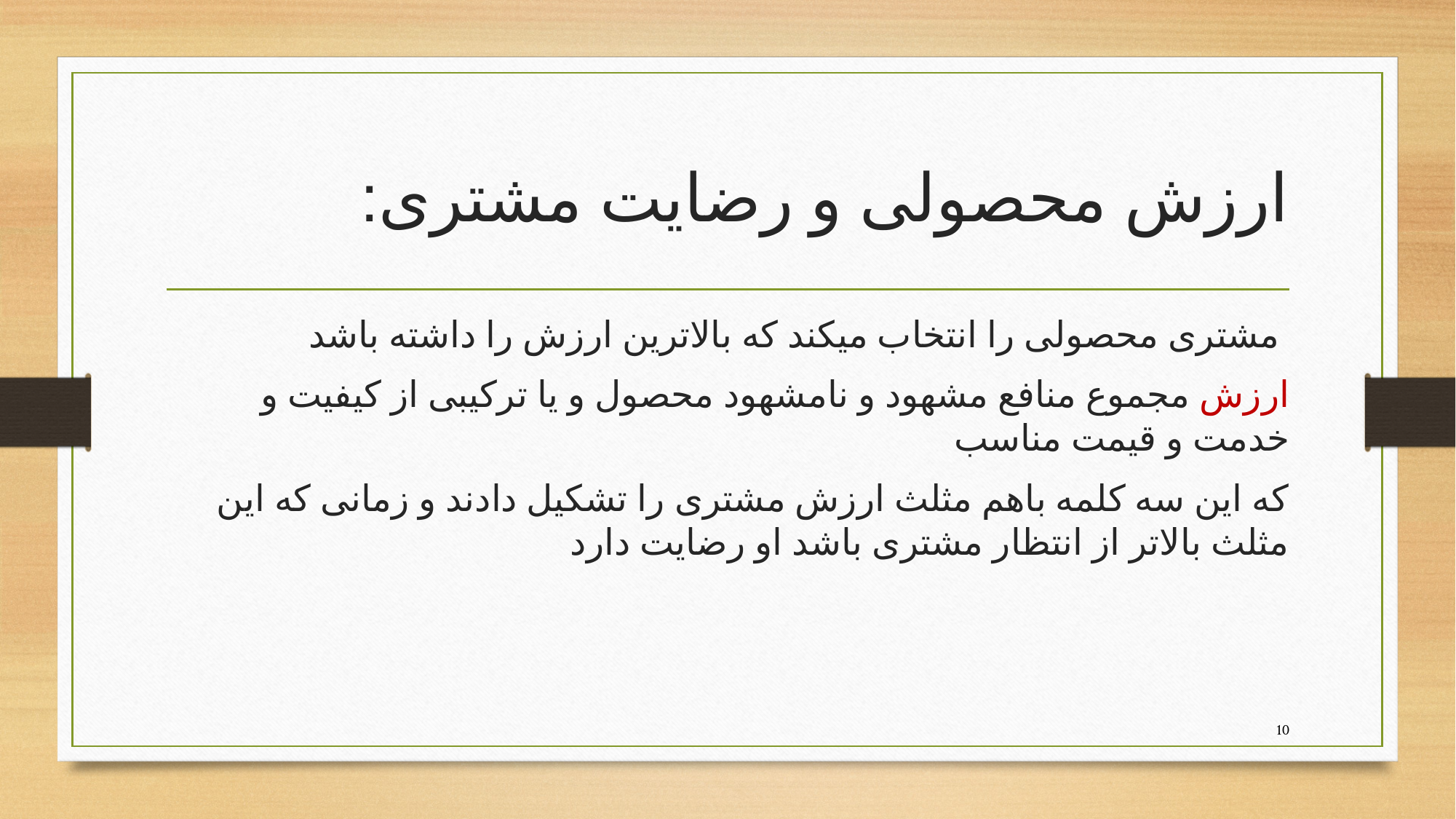

# :ارزش محصولی و رضایت مشتری
مشتری محصولی را انتخاب میکند که بالاترین ارزش را داشته باشد
ارزش مجموع منافع مشهود و نامشهود محصول و یا ترکیبی از کیفیت و خدمت و قیمت مناسب
که این سه کلمه باهم مثلث ارزش مشتری را تشکیل دادند و زمانی که این مثلث بالاتر از انتظار مشتری باشد او رضایت دارد
10